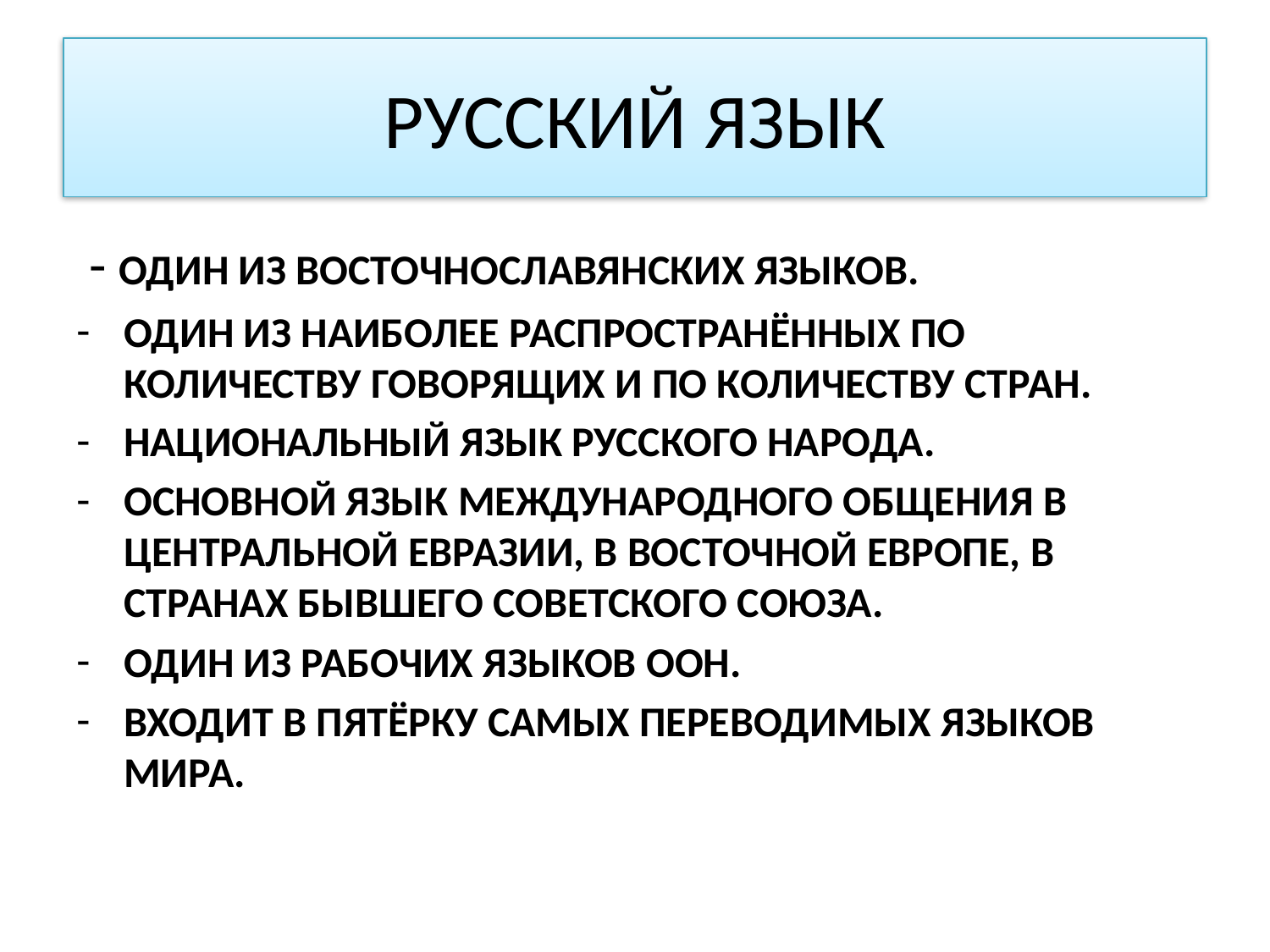

# РУССКИЙ ЯЗЫК
 - ОДИН ИЗ ВОСТОЧНОСЛАВЯНСКИХ ЯЗЫКОВ.
ОДИН ИЗ НАИБОЛЕЕ РАСПРОСТРАНЁННЫХ ПО КОЛИЧЕСТВУ ГОВОРЯЩИХ И ПО КОЛИЧЕСТВУ СТРАН.
НАЦИОНАЛЬНЫЙ ЯЗЫК РУССКОГО НАРОДА.
ОСНОВНОЙ ЯЗЫК МЕЖДУНАРОДНОГО ОБЩЕНИЯ В ЦЕНТРАЛЬНОЙ ЕВРАЗИИ, В ВОСТОЧНОЙ ЕВРОПЕ, В СТРАНАХ БЫВШЕГО СОВЕТСКОГО СОЮЗА.
ОДИН ИЗ РАБОЧИХ ЯЗЫКОВ ООН.
ВХОДИТ В ПЯТЁРКУ САМЫХ ПЕРЕВОДИМЫХ ЯЗЫКОВ МИРА.